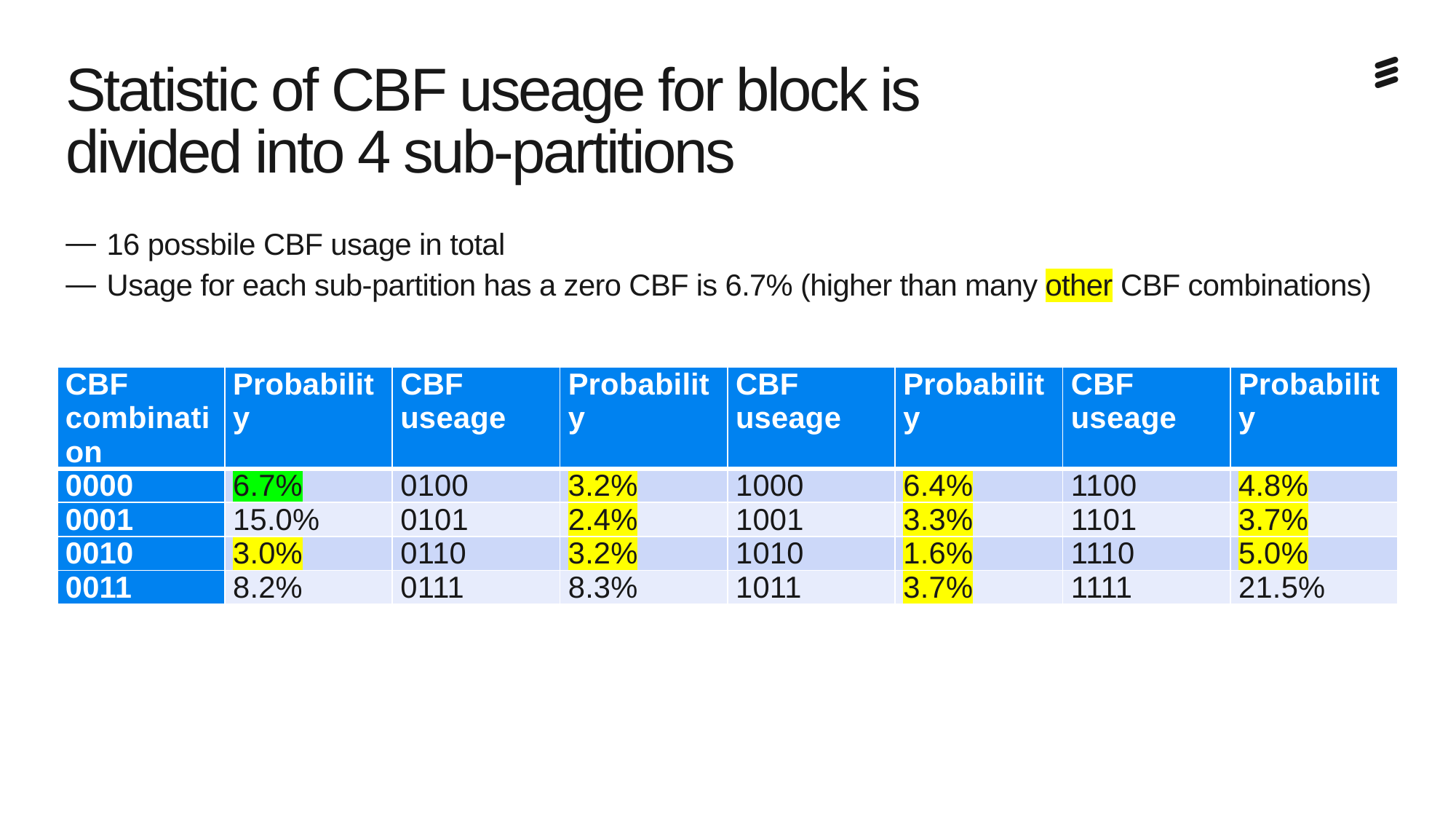

# Statistic of CBF useage for block is divided into 4 sub-partitions
16 possbile CBF usage in total
Usage for each sub-partition has a zero CBF is 6.7% (higher than many other CBF combinations)
| CBF combination | Probability | CBF useage | Probability | CBF useage | Probability | CBF useage | Probability |
| --- | --- | --- | --- | --- | --- | --- | --- |
| 0000 | 6.7% | 0100 | 3.2% | 1000 | 6.4% | 1100 | 4.8% |
| 0001 | 15.0% | 0101 | 2.4% | 1001 | 3.3% | 1101 | 3.7% |
| 0010 | 3.0% | 0110 | 3.2% | 1010 | 1.6% | 1110 | 5.0% |
| 0011 | 8.2% | 0111 | 8.3% | 1011 | 3.7% | 1111 | 21.5% |